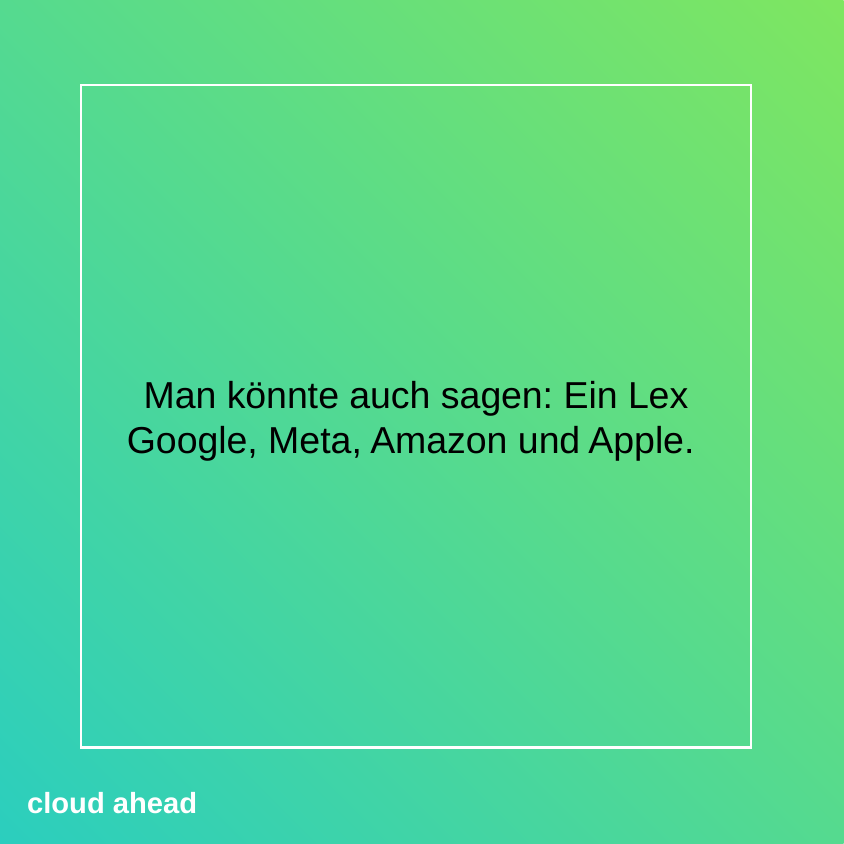

Man könnte auch sagen: Ein Lex Google, Meta, Amazon und Apple.